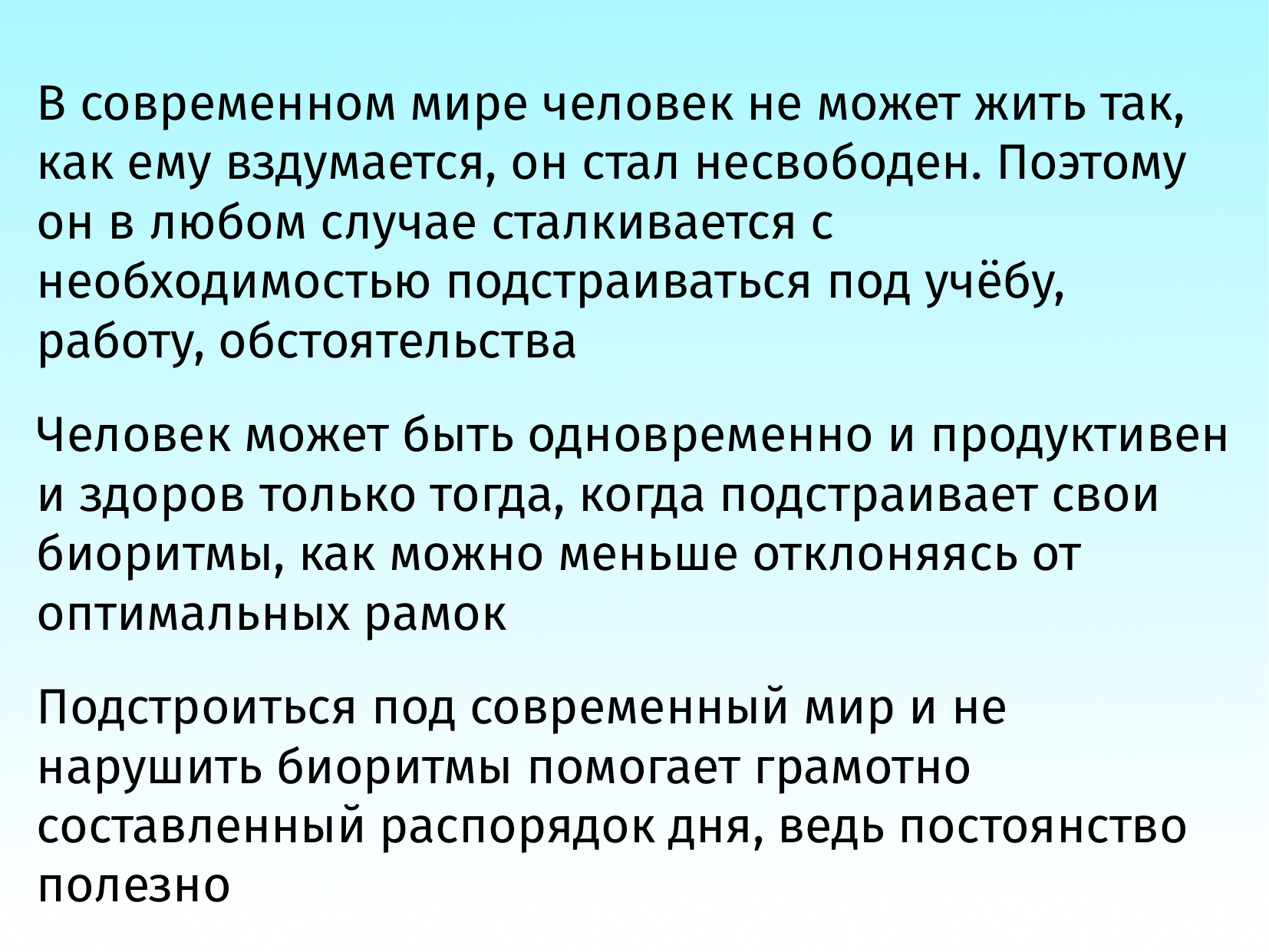

В современном мире человек не может жить так, как ему вздумается, он стал несвободен. Поэтому он в любом случае сталкивается с необходимостью подстраиваться под учёбу, работу, обстоятельства

Человек может быть одновременно и продуктивен и здоров только тогда, когда подстраивает свои биоритмы, как можно меньше отклоняясь от оптимальных рамок

Подстроиться под современный мир и не нарушить биоритмы помогает грамотно составленный распорядок дня, ведь постоянство полезно